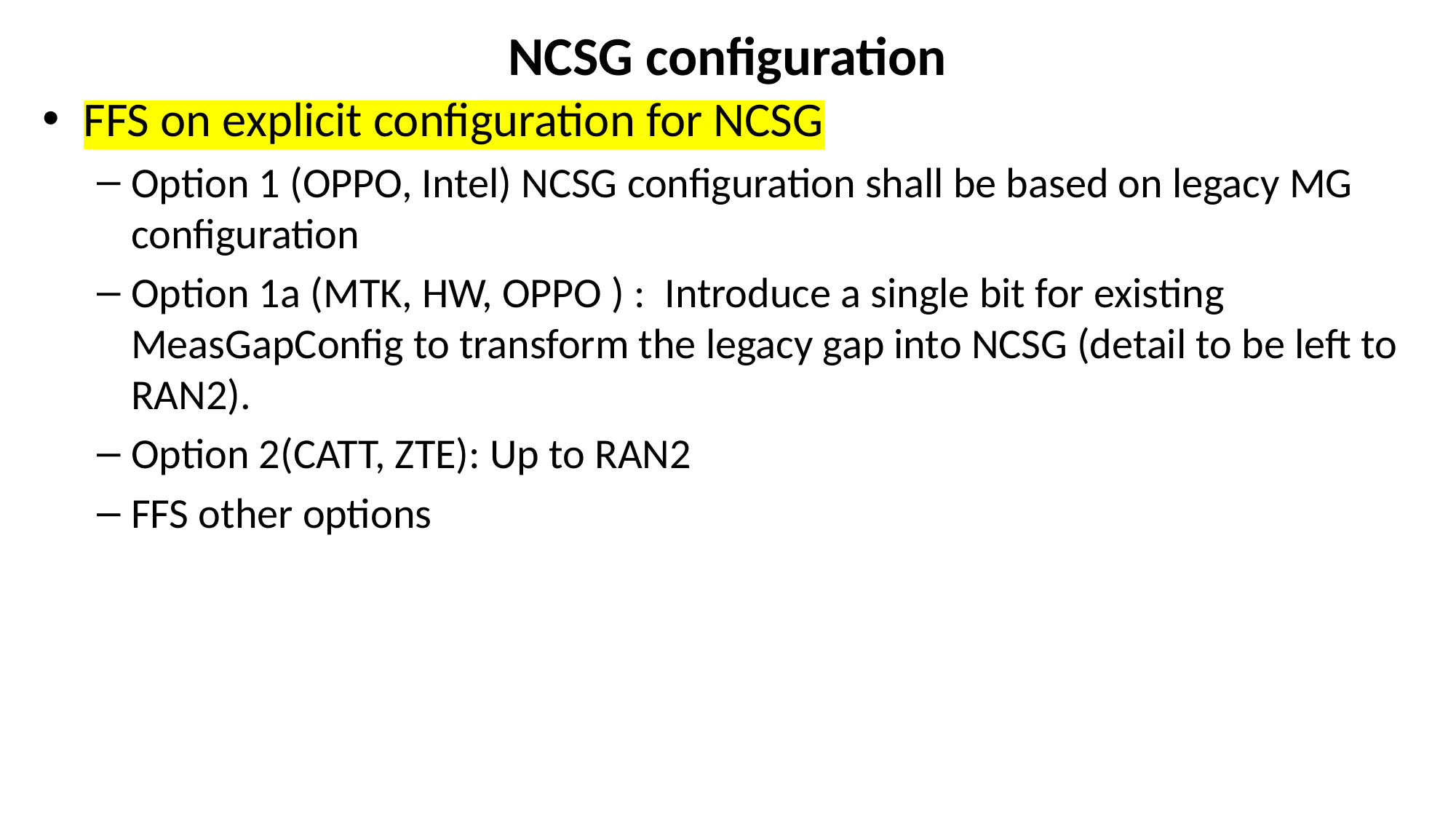

# NCSG configuration
FFS on explicit configuration for NCSG
Option 1 (OPPO, Intel) NCSG configuration shall be based on legacy MG configuration
Option 1a (MTK, HW, OPPO ) :  Introduce a single bit for existing MeasGapConfig to transform the legacy gap into NCSG (detail to be left to RAN2).
Option 2(CATT, ZTE): Up to RAN2
FFS other options